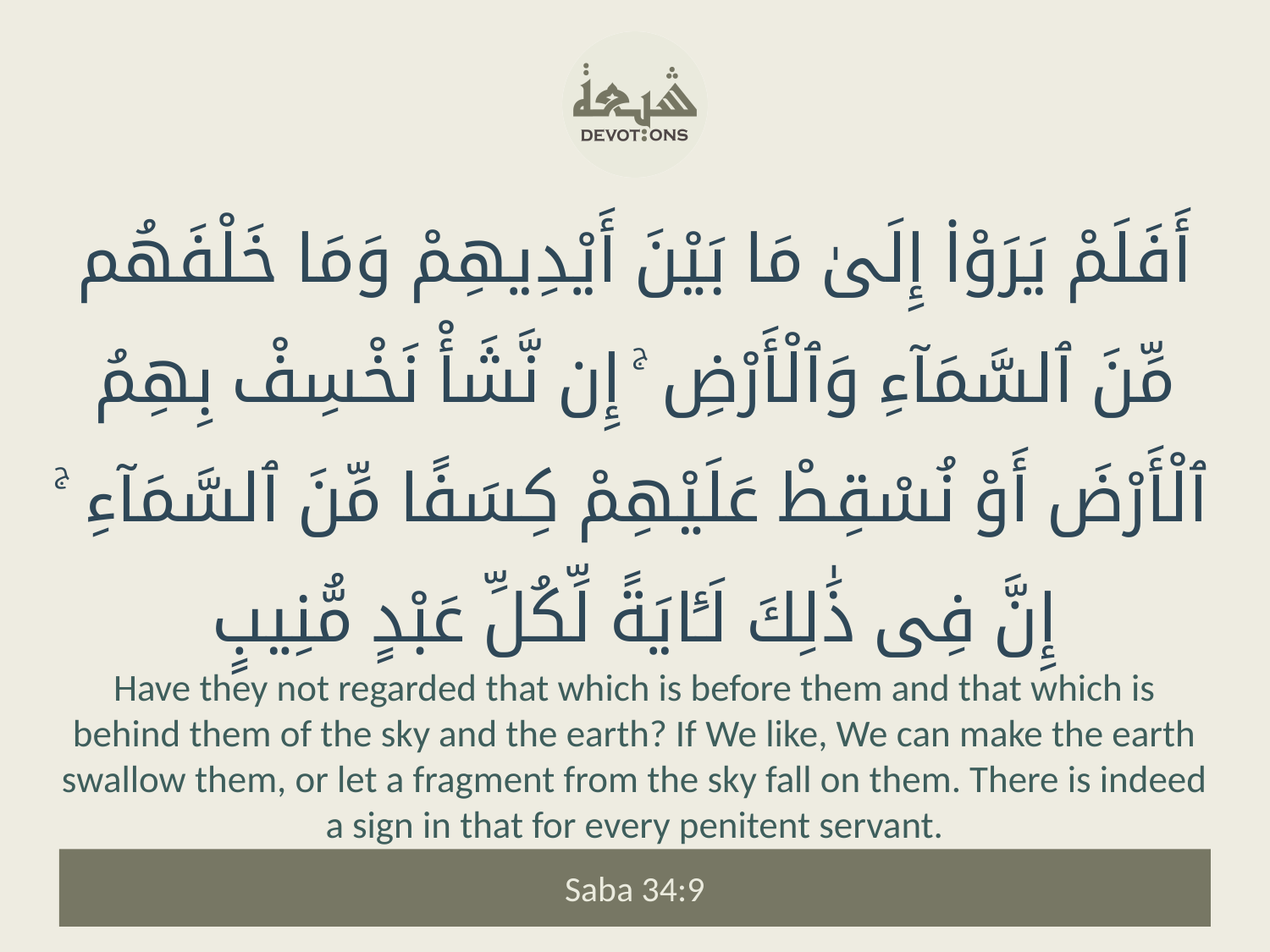

أَفَلَمْ يَرَوْا۟ إِلَىٰ مَا بَيْنَ أَيْدِيهِمْ وَمَا خَلْفَهُم مِّنَ ٱلسَّمَآءِ وَٱلْأَرْضِ ۚ إِن نَّشَأْ نَخْسِفْ بِهِمُ ٱلْأَرْضَ أَوْ نُسْقِطْ عَلَيْهِمْ كِسَفًا مِّنَ ٱلسَّمَآءِ ۚ إِنَّ فِى ذَٰلِكَ لَـَٔايَةً لِّكُلِّ عَبْدٍ مُّنِيبٍ
Have they not regarded that which is before them and that which is behind them of the sky and the earth? If We like, We can make the earth swallow them, or let a fragment from the sky fall on them. There is indeed a sign in that for every penitent servant.
Saba 34:9